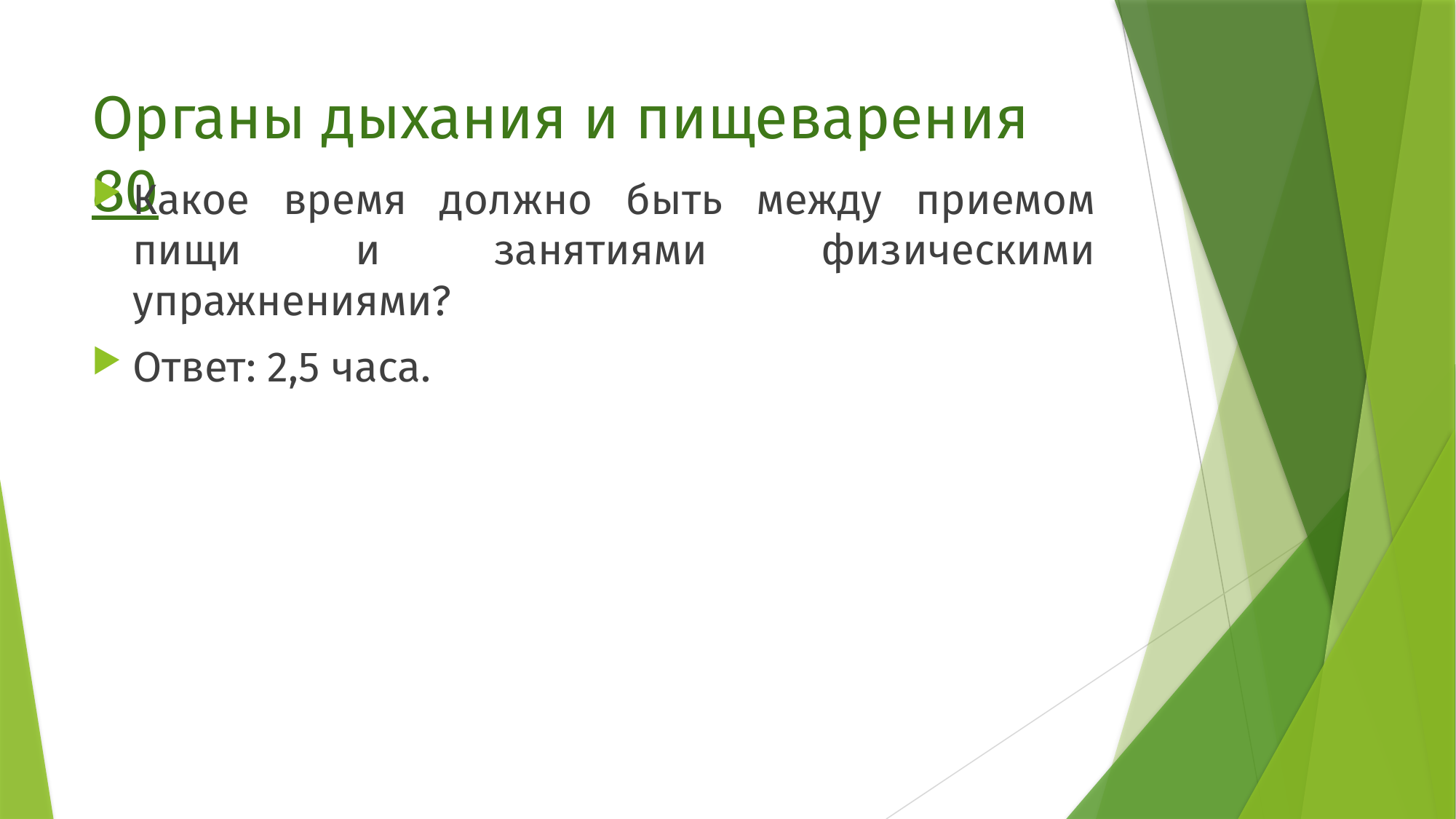

# Органы дыхания и пищеварения   80
Какое время должно быть между приемом пищи и занятиями физическими упражнениями?
Ответ: 2,5 часа.